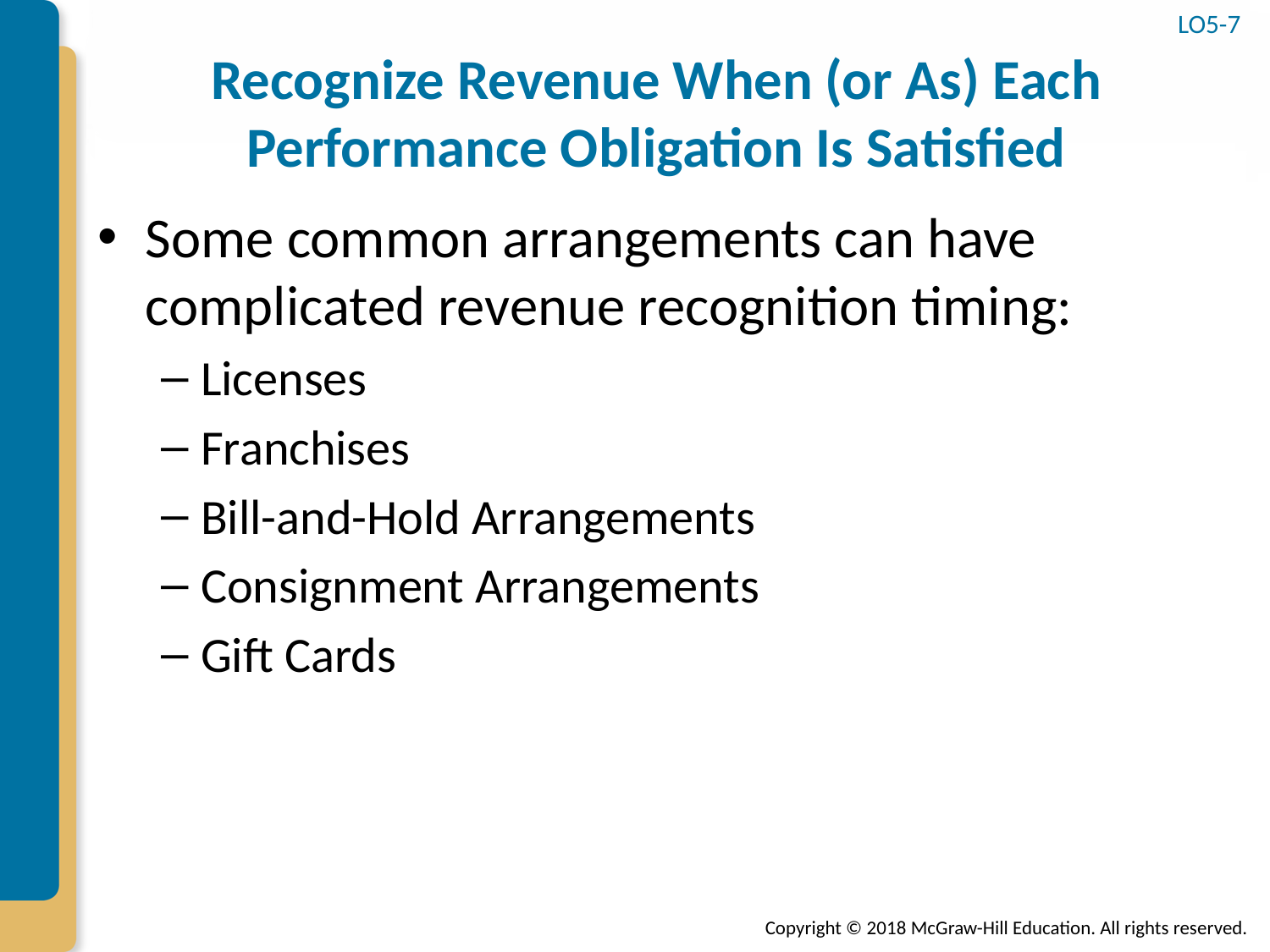

LO5-7
# Recognize Revenue When (or As) Each Performance Obligation Is Satisfied
Some common arrangements can have complicated revenue recognition timing:
Licenses
Franchises
Bill-and-Hold Arrangements
Consignment Arrangements
Gift Cards